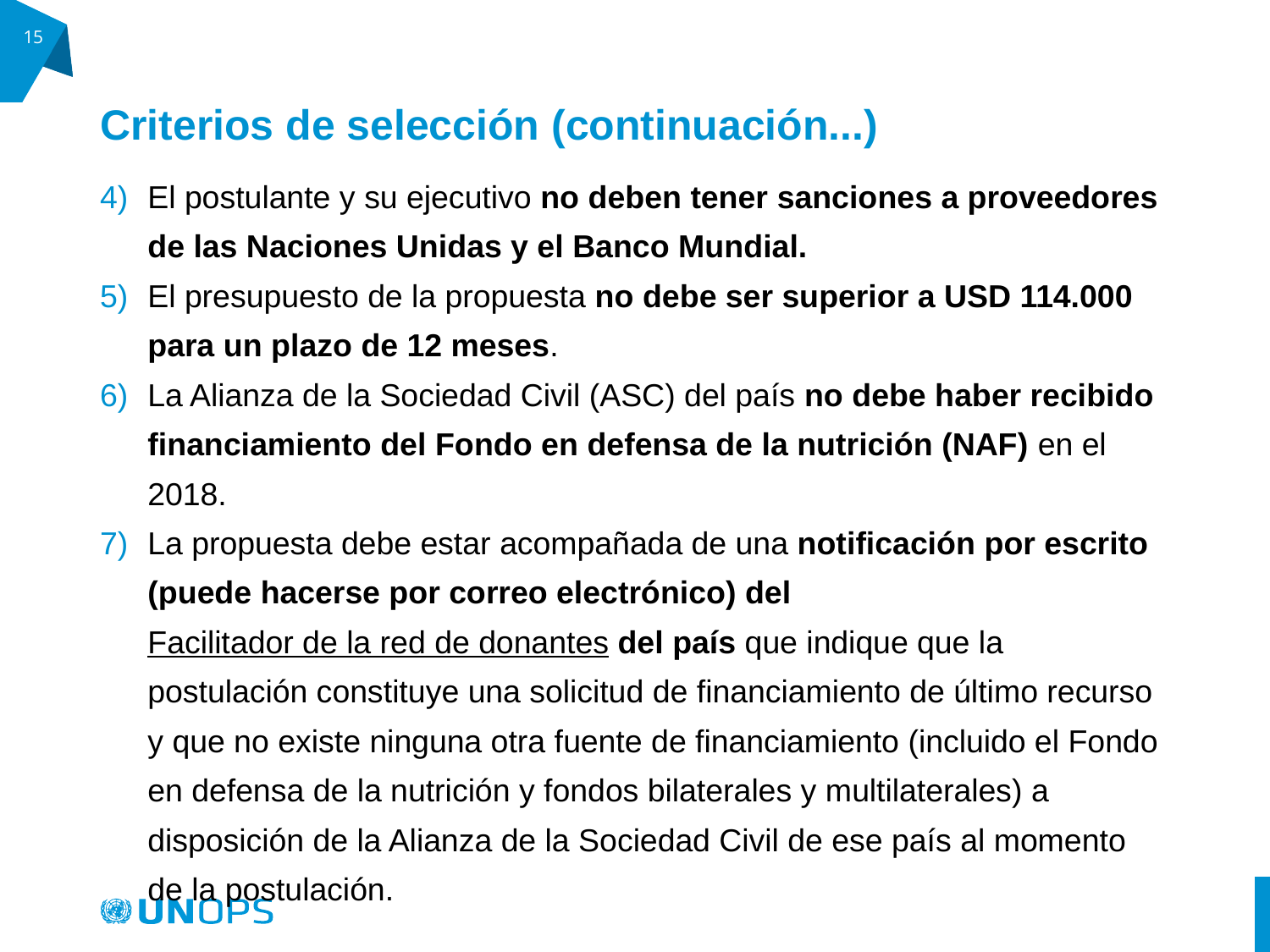

15
# Criterios de selección (continuación...)
El postulante y su ejecutivo no deben tener sanciones a proveedores de las Naciones Unidas y el Banco Mundial.
El presupuesto de la propuesta no debe ser superior a USD 114.000 para un plazo de 12 meses.
La Alianza de la Sociedad Civil (ASC) del país no debe haber recibido financiamiento del Fondo en defensa de la nutrición (NAF) en el 2018.
La propuesta debe estar acompañada de una notificación por escrito (puede hacerse por correo electrónico) del Facilitador de la red de donantes del país que indique que la postulación constituye una solicitud de financiamiento de último recurso y que no existe ninguna otra fuente de financiamiento (incluido el Fondo en defensa de la nutrición y fondos bilaterales y multilaterales) a disposición de la Alianza de la Sociedad Civil de ese país al momento de la postulación.